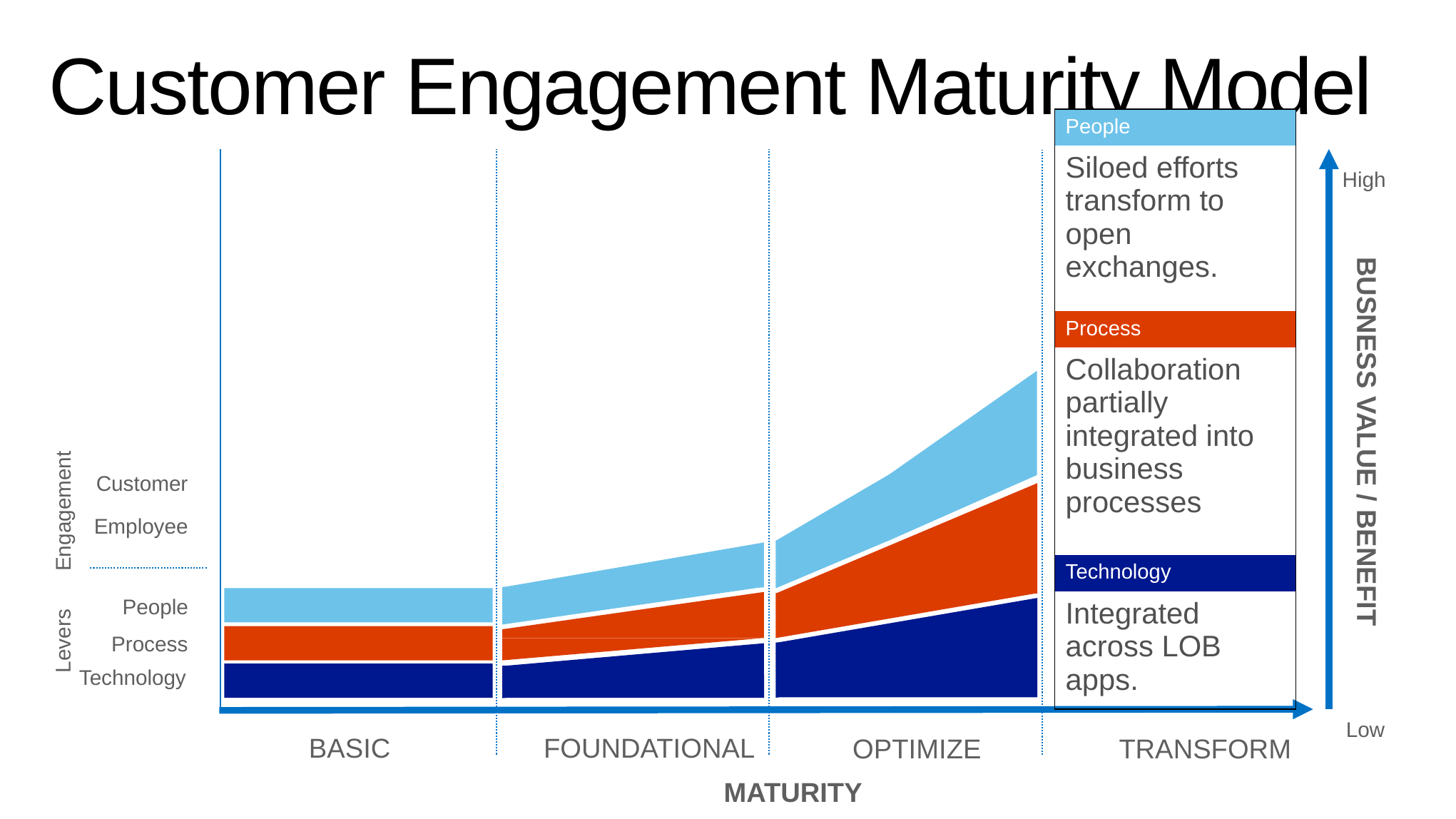

# Customer Engagement Maturity Model
| People |
| --- |
| Siloed efforts transform to open exchanges. |
| Process |
| Collaboration partially integrated into business processes |
| Technology |
| Integrated across LOB apps. |
High

BUSNESS VALUE / BENEFIT
Customer

Engagement
Employee

People

Levers
Process

Technology

Low
BASIC
FOUNDATIONAL
OPTIMIZE
TRANSFORM
MATURITY